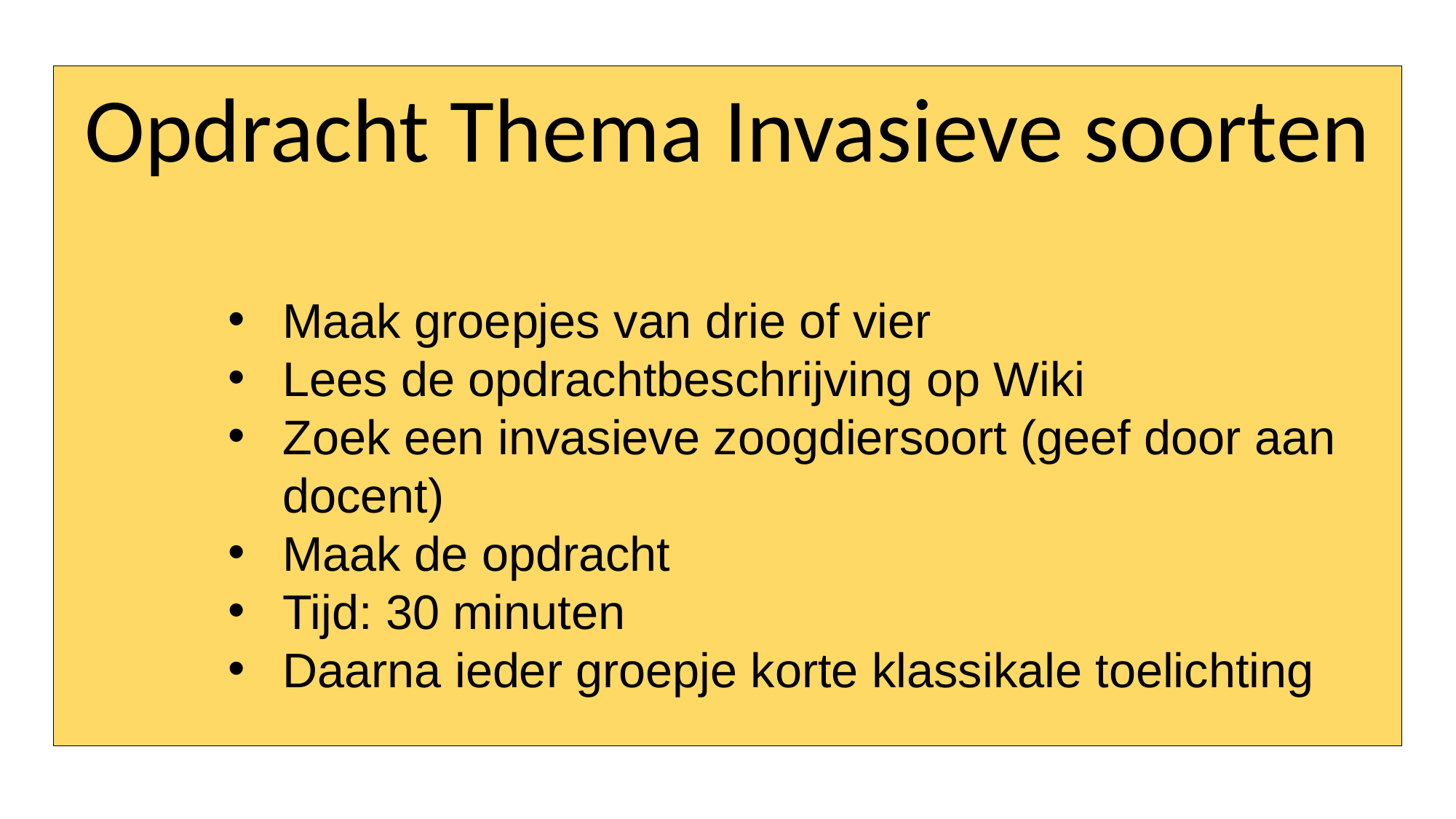

Opdracht Thema Invasieve soorten

Maak groepjes van drie of vier
Lees de opdrachtbeschrijving op Wiki
Zoek een invasieve zoogdiersoort (geef door aan docent)
Maak de opdracht
Tijd: 30 minuten
Daarna ieder groepje korte klassikale toelichting